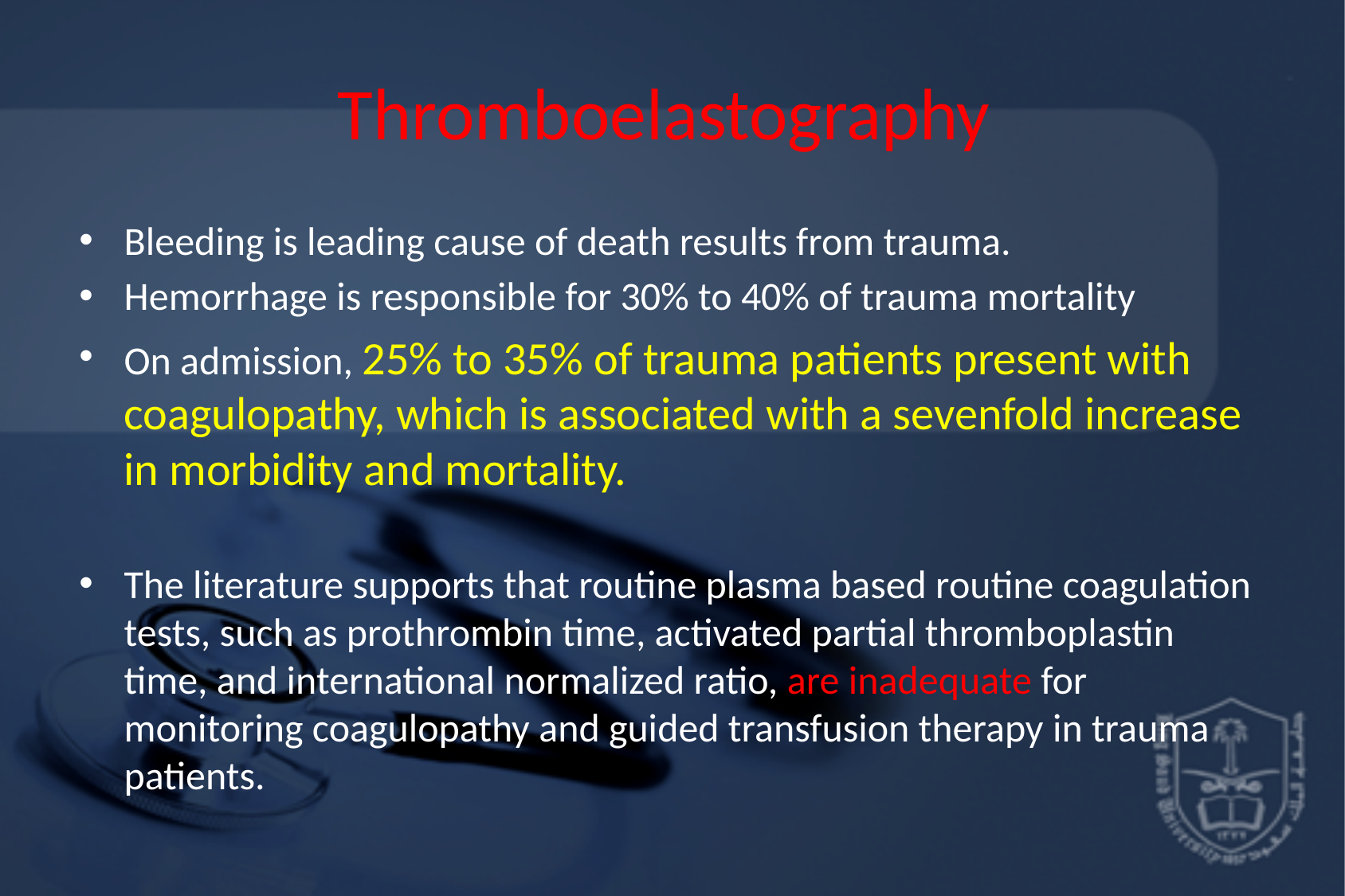

# Thromboelastography
Bleeding is leading cause of death results from trauma.
Hemorrhage is responsible for 30% to 40% of trauma mortality
On admission, 25% to 35% of trauma patients present with coagulopathy, which is associated with a sevenfold increase in morbidity and mortality.

The literature supports that routine plasma based routine coagulation tests, such as prothrombin time, activated partial thromboplastin time, and international normalized ratio, are inadequate for monitoring coagulopathy and guided transfusion therapy in trauma patients.